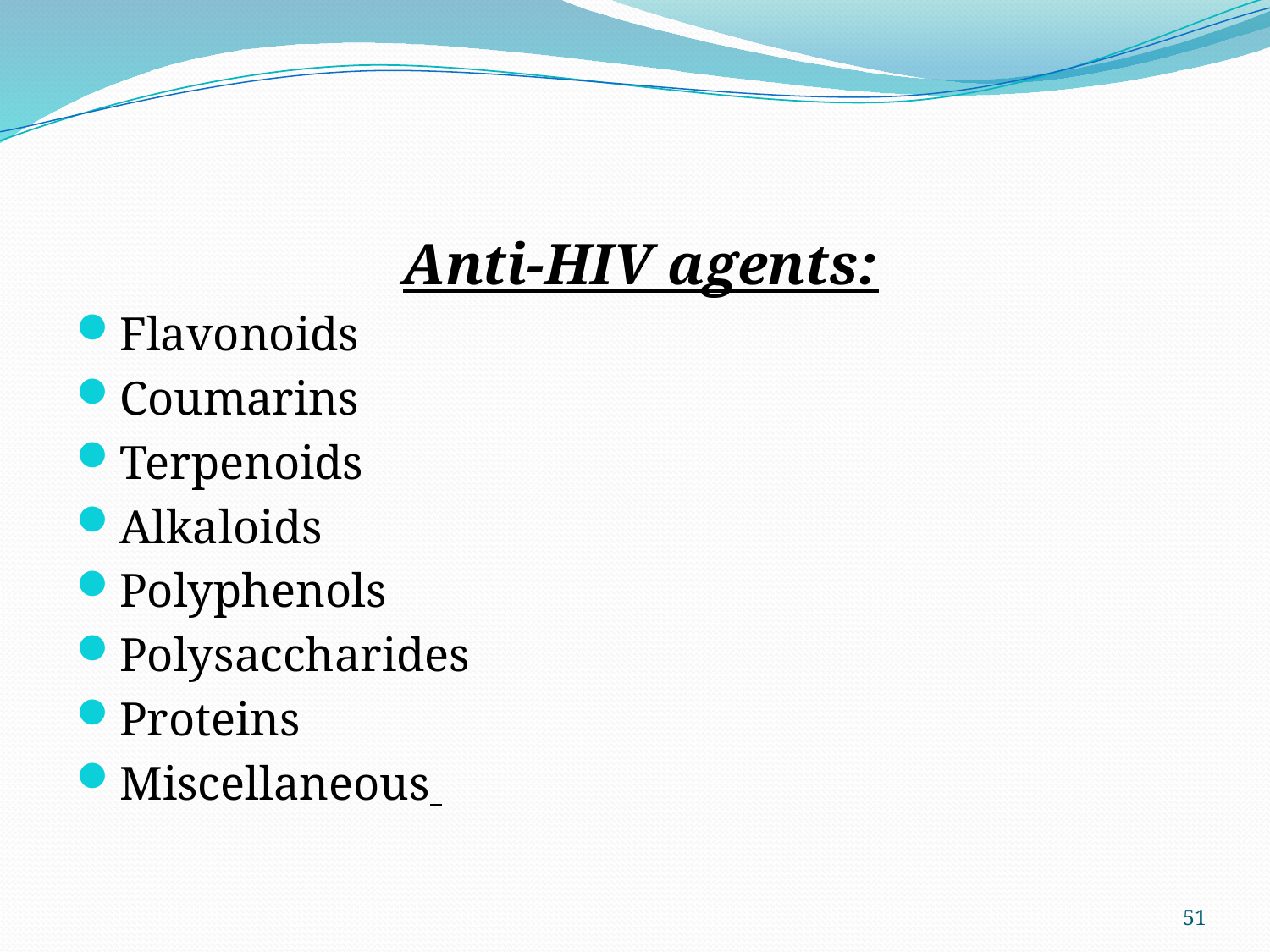

#
 Anti-HIV agents:
Flavonoids
Coumarins
Terpenoids
Alkaloids
Polyphenols
Polysaccharides
Proteins
Miscellaneous

51